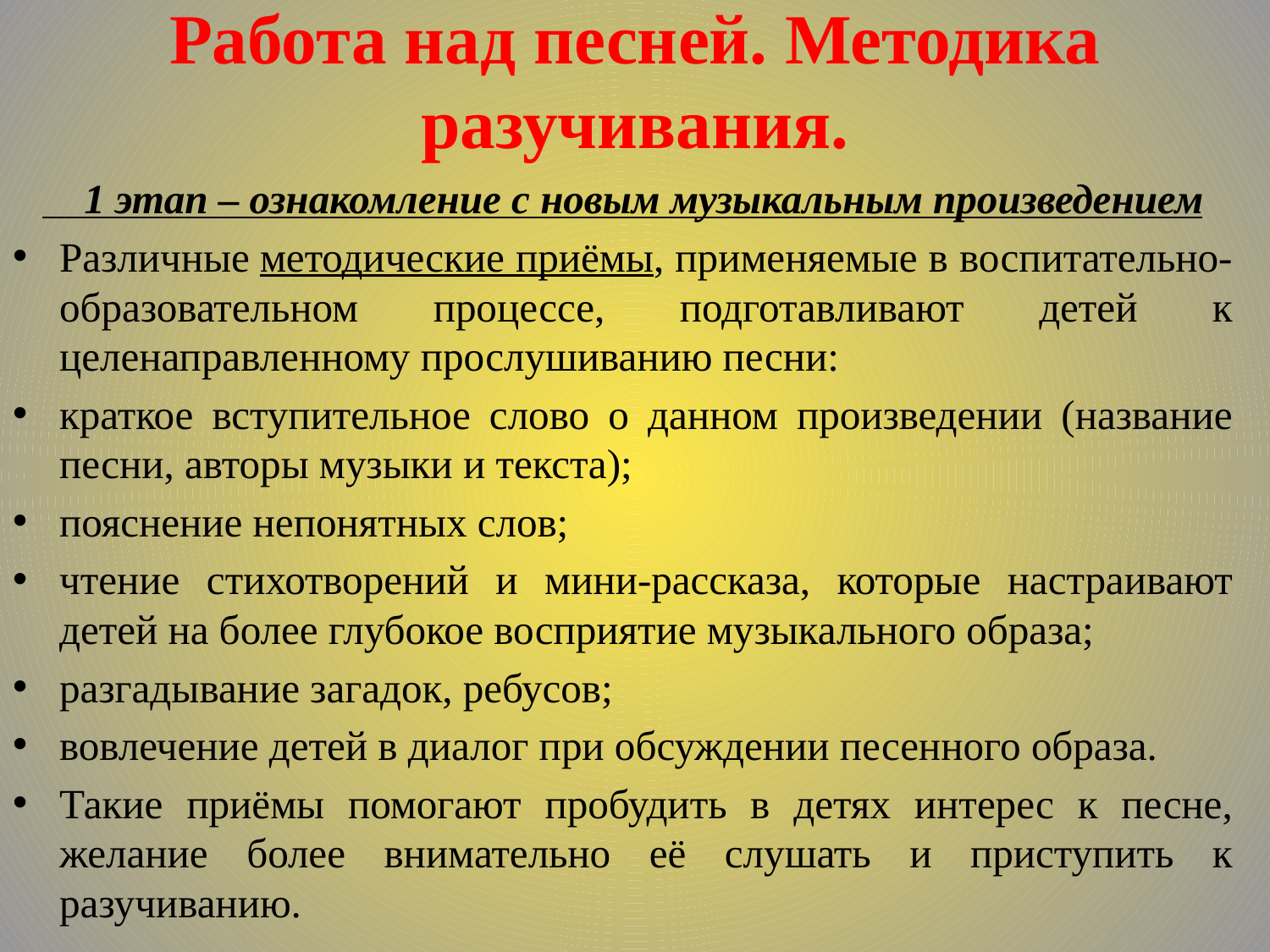

# Работа над песней. Методика разучивания.
    1 этап – ознакомление с новым музыкальным произведением
Различные методические приёмы, применяемые в воспитательно-образовательном процессе, подготавливают детей к целенаправленному прослушиванию песни:
краткое вступительное слово о данном произведении (название песни, авторы музыки и текста);
пояснение непонятных слов;
чтение стихотворений и мини-рассказа, которые настраивают детей на более глубокое восприятие музыкального образа;
разгадывание загадок, ребусов;
вовлечение детей в диалог при обсуждении песенного образа.
Такие приёмы помогают пробудить в детях интерес к песне, желание более внимательно её слушать и приступить к разучиванию.